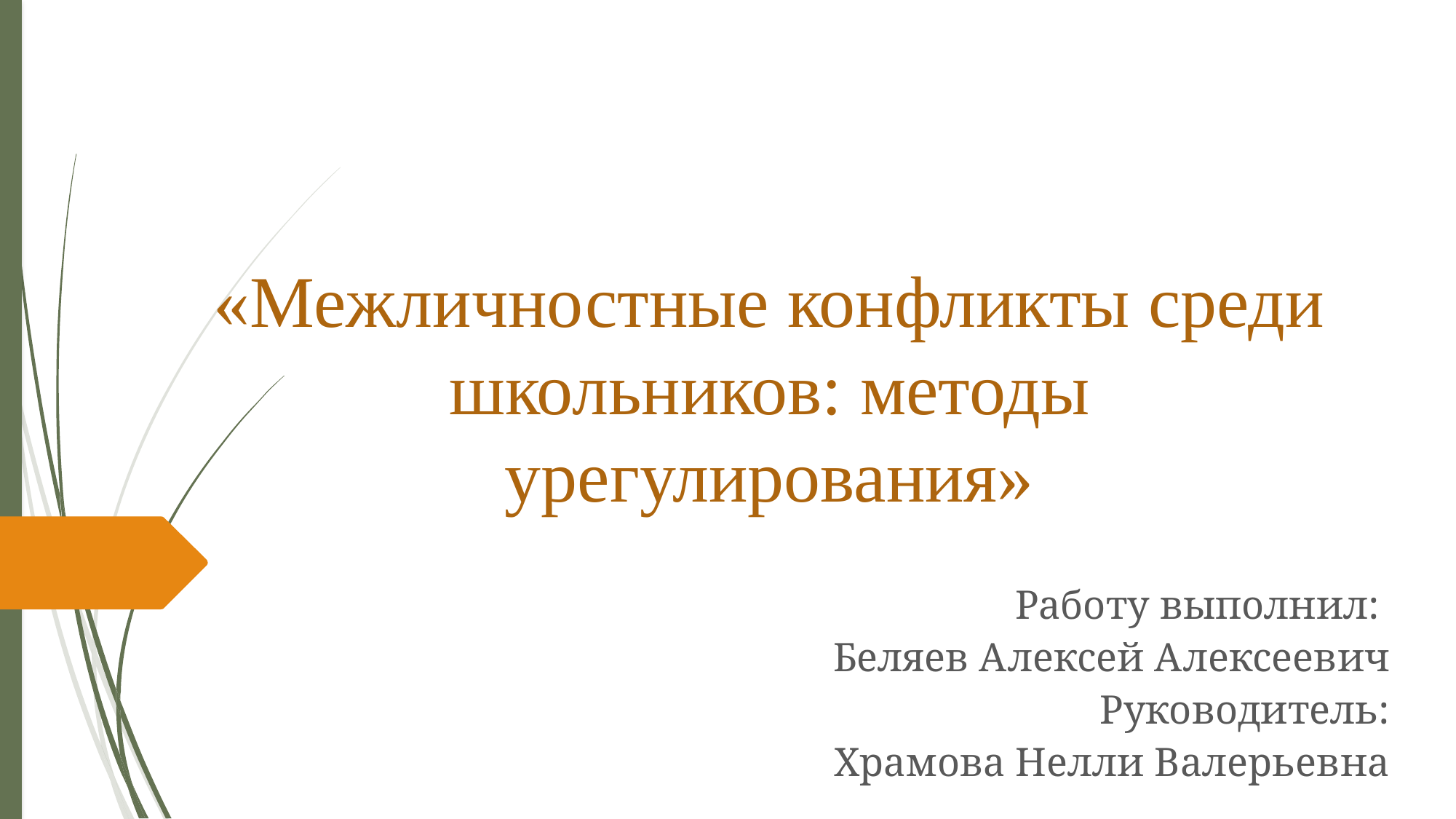

# «Межличностные конфликты среди школьников: методы урегулирования»
Работу выполнил:
Беляев Алексей Алексеевич
Руководитель:
Храмова Нелли Валерьевна